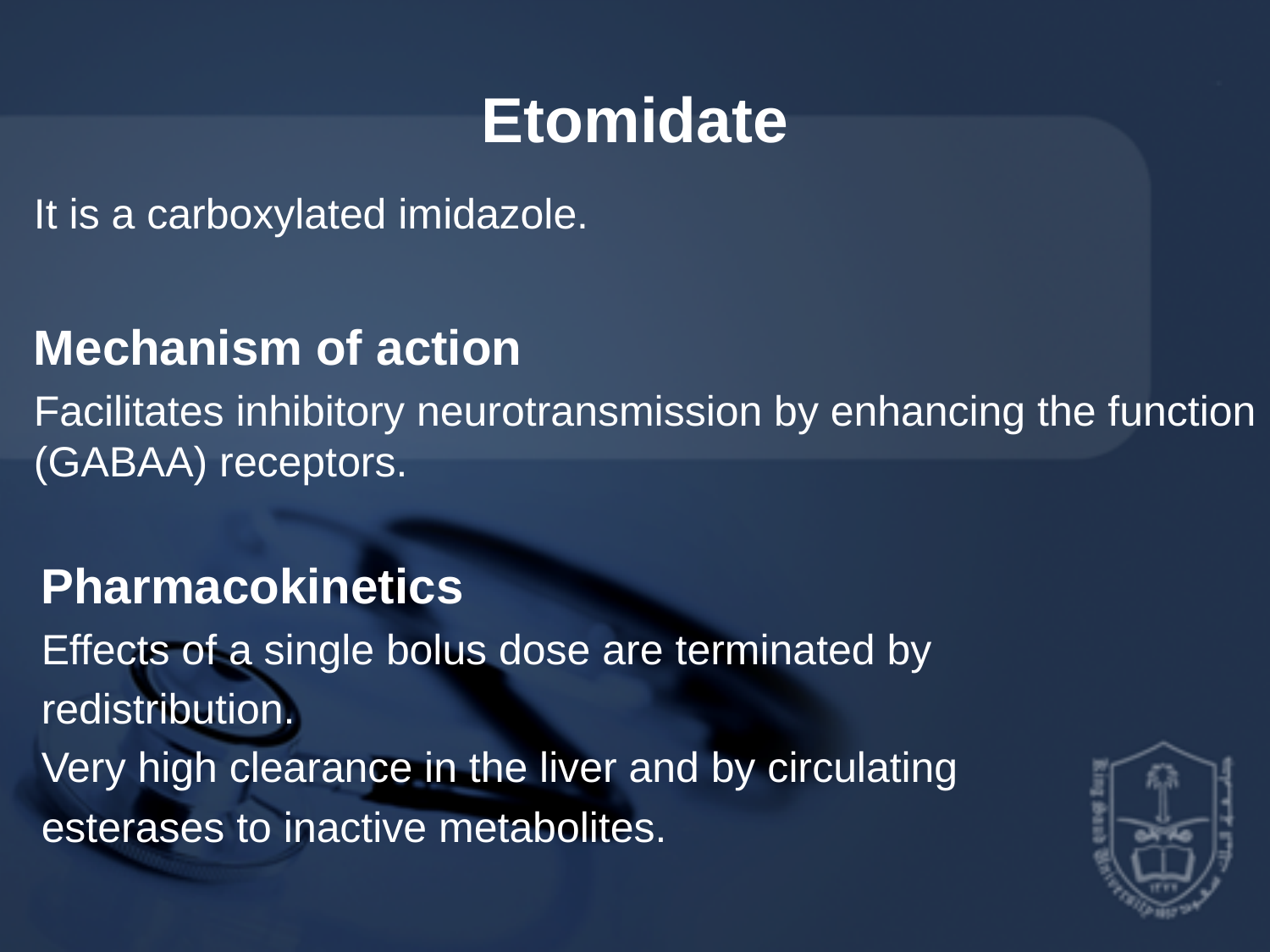

# Etomidate
It is a carboxylated imidazole.

Mechanism of action
Facilitates inhibitory neurotransmission by enhancing the function (GABAA) receptors.

Pharmacokinetics
Effects of a single bolus dose are terminated by
redistribution.
Very high clearance in the liver and by circulating
esterases to inactive metabolites.